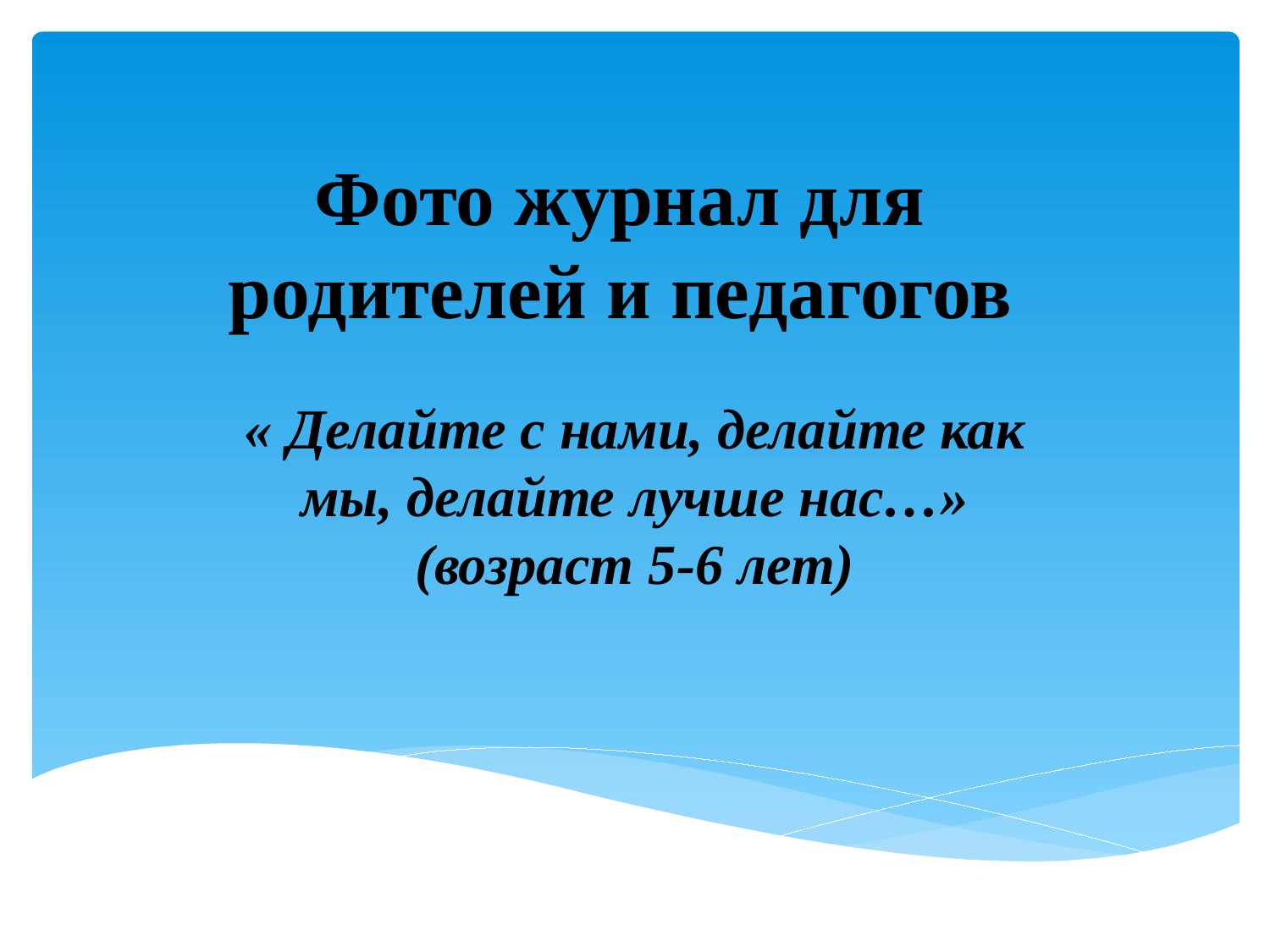

# Фото журнал для родителей и педагогов
« Делайте с нами, делайте как мы, делайте лучше нас…»
(возраст 5-6 лет)